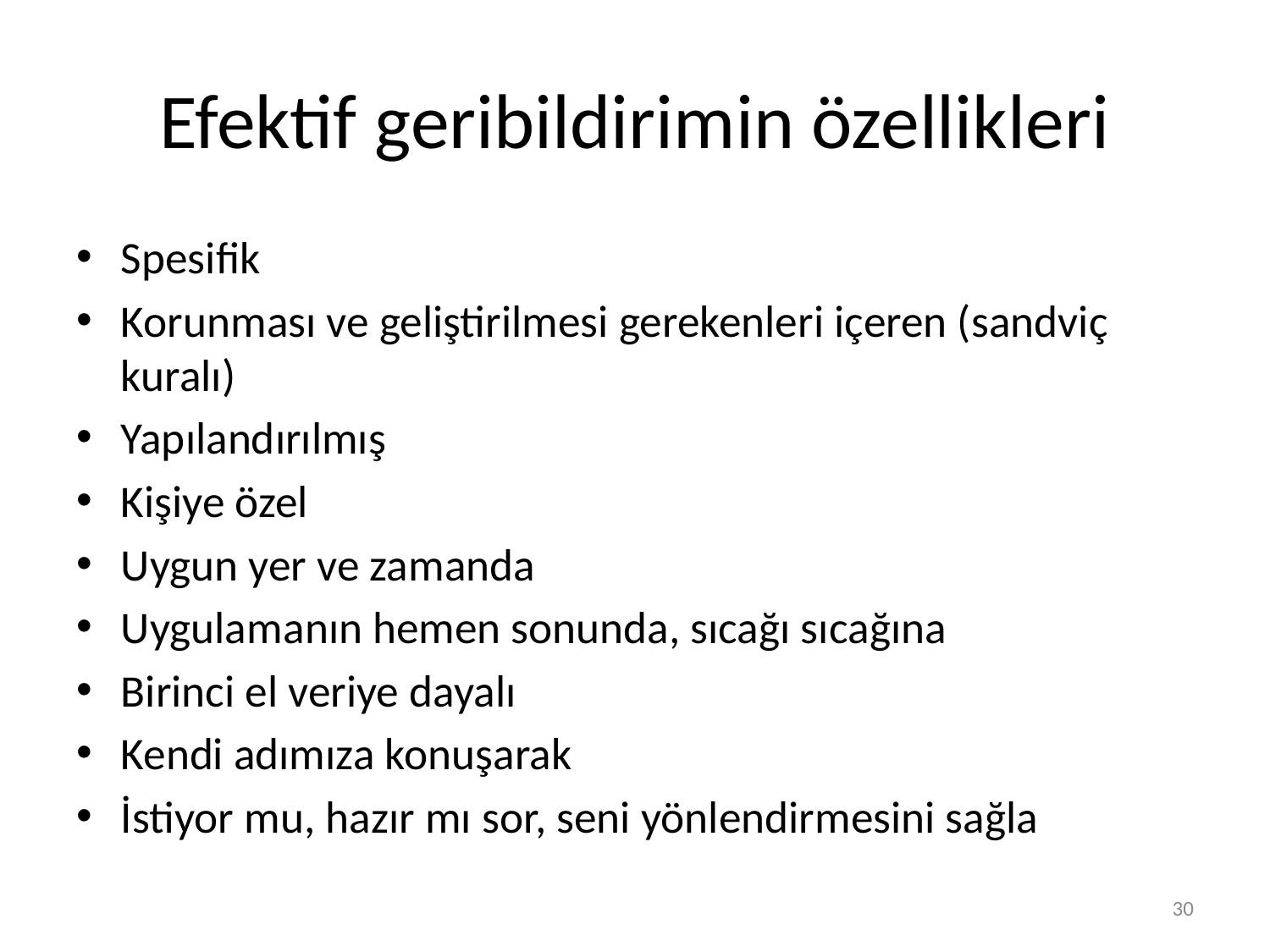

# Efektif geribildirimin özellikleri
Spesifik
Korunması ve geliştirilmesi gerekenleri içeren (sandviç kuralı)
Yapılandırılmış
Kişiye özel
Uygun yer ve zamanda
Uygulamanın hemen sonunda, sıcağı sıcağına
Birinci el veriye dayalı
Kendi adımıza konuşarak
İstiyor mu, hazır mı sor, seni yönlendirmesini sağla
30